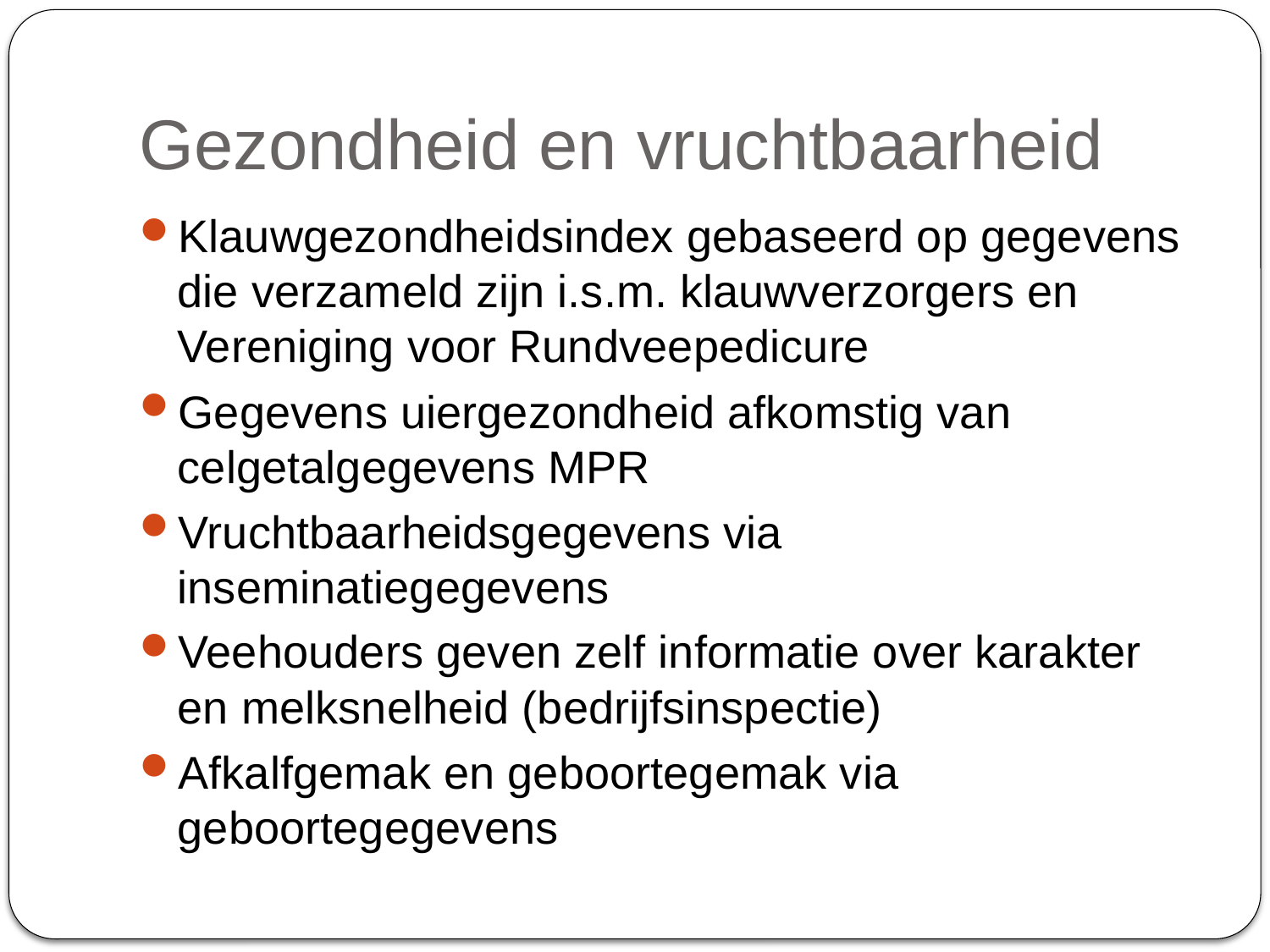

# Gezondheid en vruchtbaarheid
Klauwgezondheidsindex gebaseerd op gegevens die verzameld zijn i.s.m. klauwverzorgers en Vereniging voor Rundveepedicure
Gegevens uiergezondheid afkomstig van celgetalgegevens MPR
Vruchtbaarheidsgegevens via inseminatiegegevens
Veehouders geven zelf informatie over karakter en melksnelheid (bedrijfsinspectie)
Afkalfgemak en geboortegemak via geboortegegevens